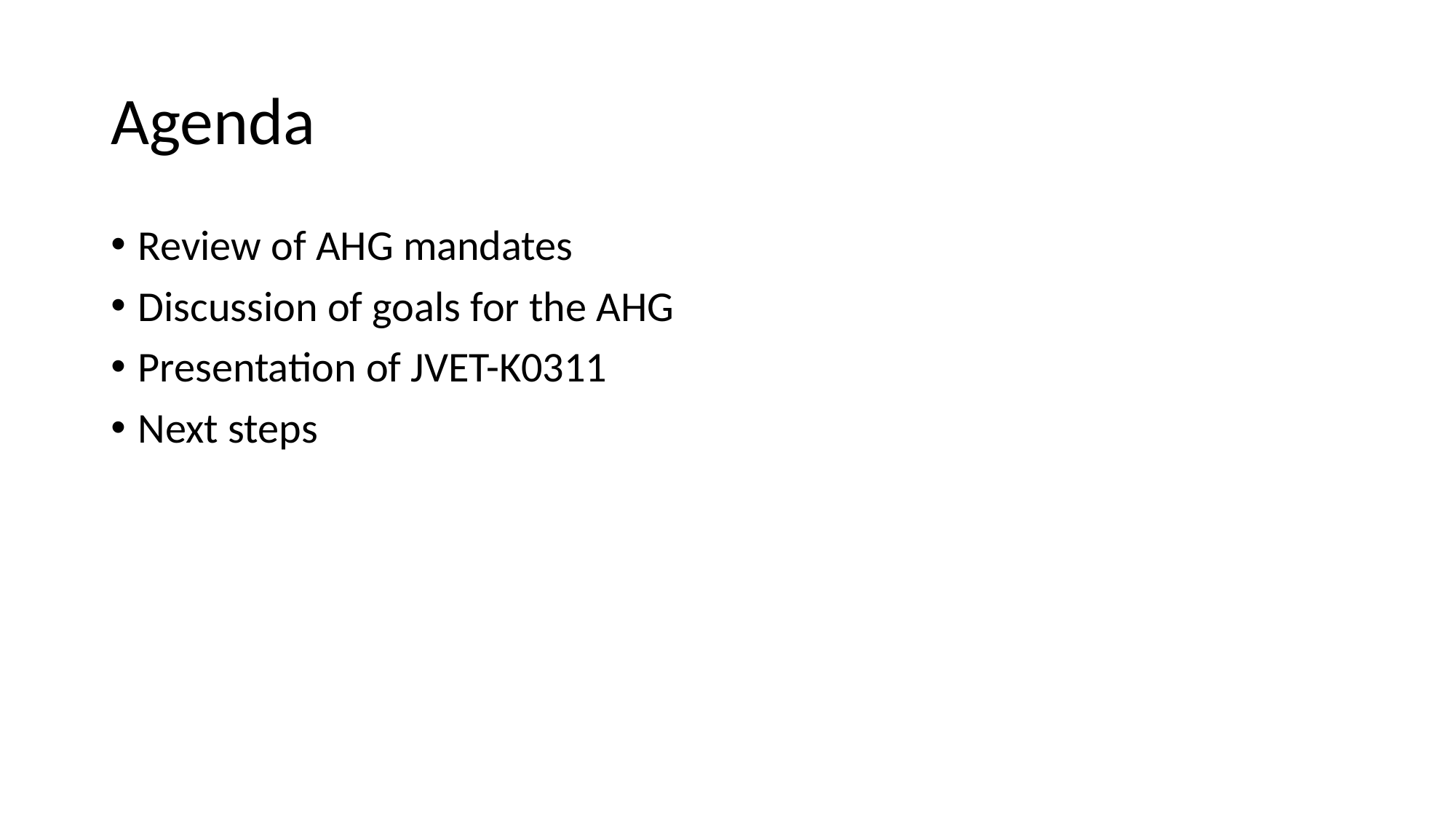

# Agenda
Review of AHG mandates
Discussion of goals for the AHG
Presentation of JVET-K0311
Next steps